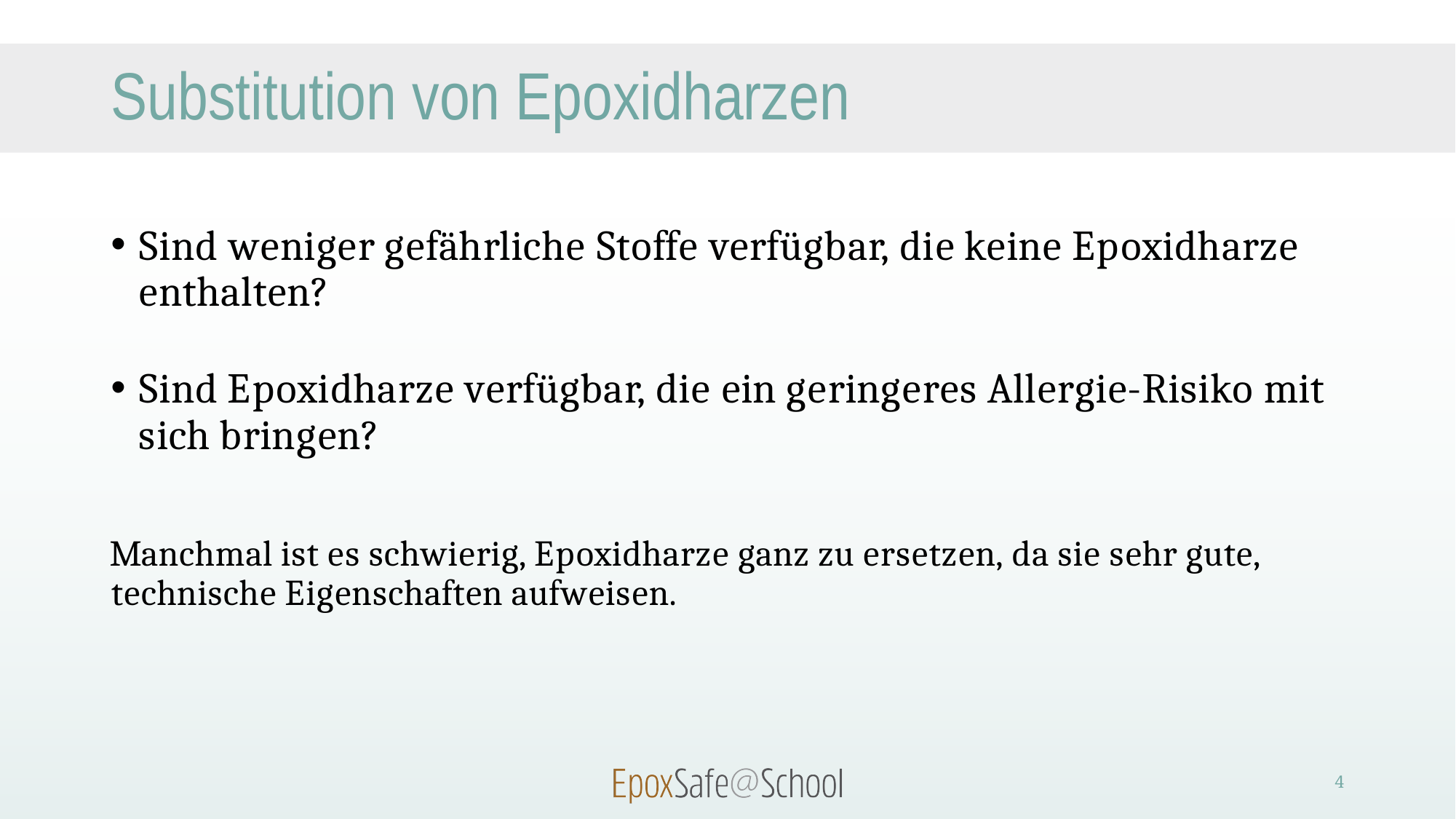

# Substitution von Epoxidharzen
Sind weniger gefährliche Stoffe verfügbar, die keine Epoxidharze enthalten?
Sind Epoxidharze verfügbar, die ein geringeres Allergie-Risiko mit sich bringen?

Manchmal ist es schwierig, Epoxidharze ganz zu ersetzen, da sie sehr gute, technische Eigenschaften aufweisen.
4